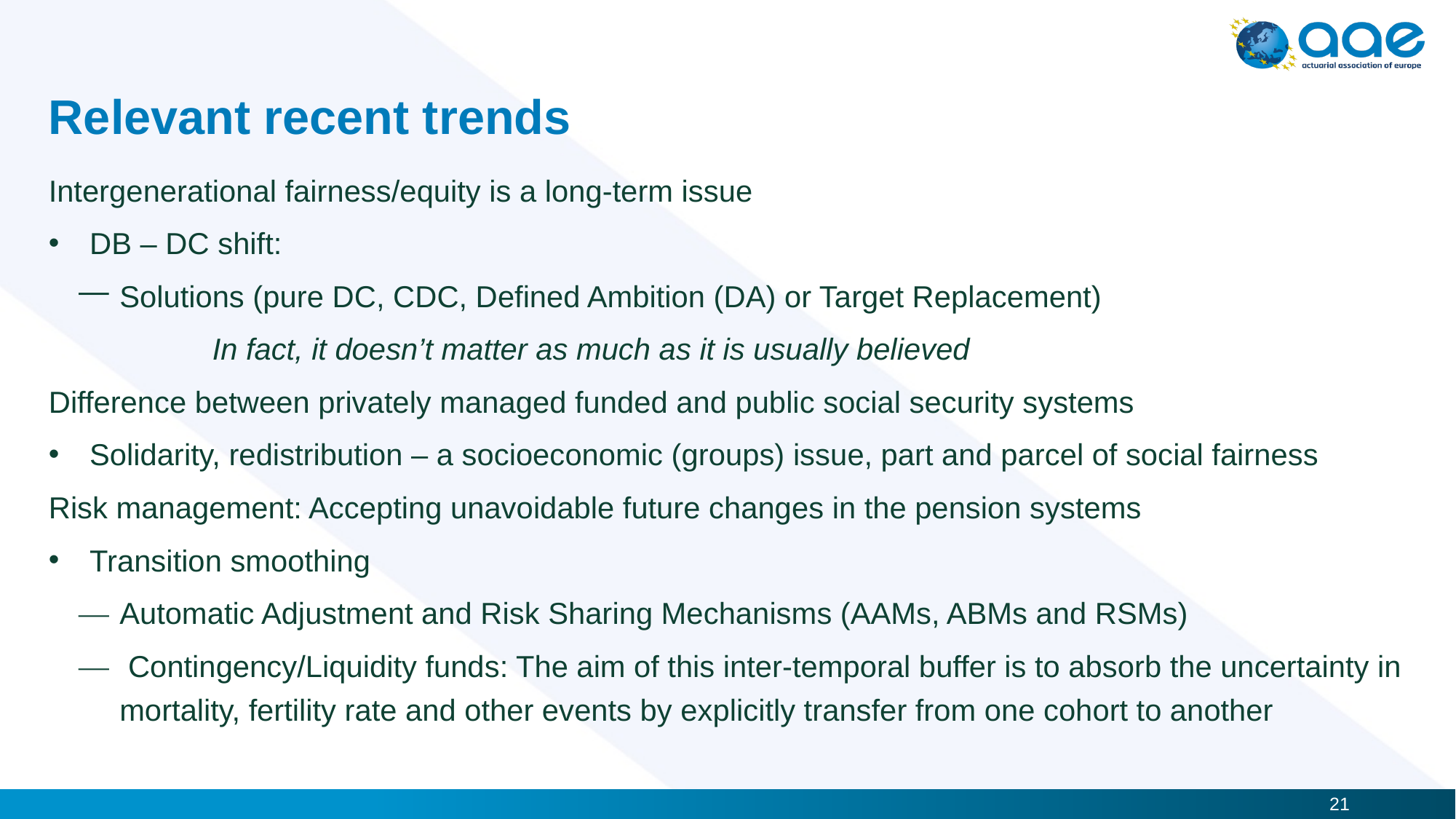

# Relevant recent trends
Intergenerational fairness/equity is a long-term issue
DB – DC shift:
Solutions (pure DC, CDC, Defined Ambition (DA) or Target Replacement)
	In fact, it doesn’t matter as much as it is usually believed
Difference between privately managed funded and public social security systems
Solidarity, redistribution – a socioeconomic (groups) issue, part and parcel of social fairness
Risk management: Accepting unavoidable future changes in the pension systems
Transition smoothing
Automatic Adjustment and Risk Sharing Mechanisms (AAMs, ABMs and RSMs)
 Contingency/Liquidity funds: The aim of this inter-temporal buffer is to absorb the uncertainty in mortality, fertility rate and other events by explicitly transfer from one cohort to another
21